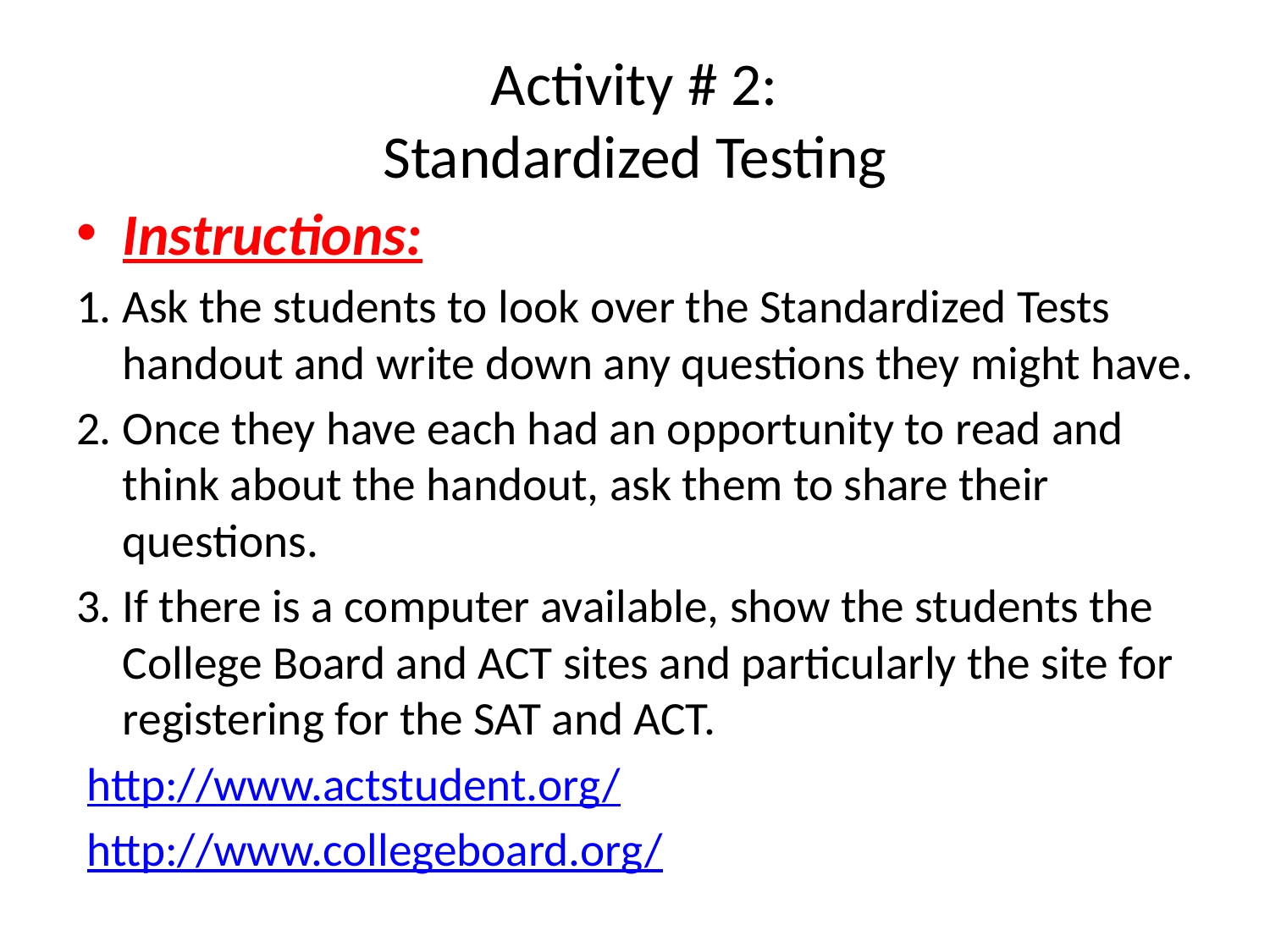

# Activity # 2: Standardized Testing
Instructions:
1. Ask the students to look over the Standardized Tests handout and write down any questions they might have.
2. Once they have each had an opportunity to read and think about the handout, ask them to share their questions.
3. If there is a computer available, show the students the College Board and ACT sites and particularly the site for registering for the SAT and ACT.
 http://www.actstudent.org/
 http://www.collegeboard.org/